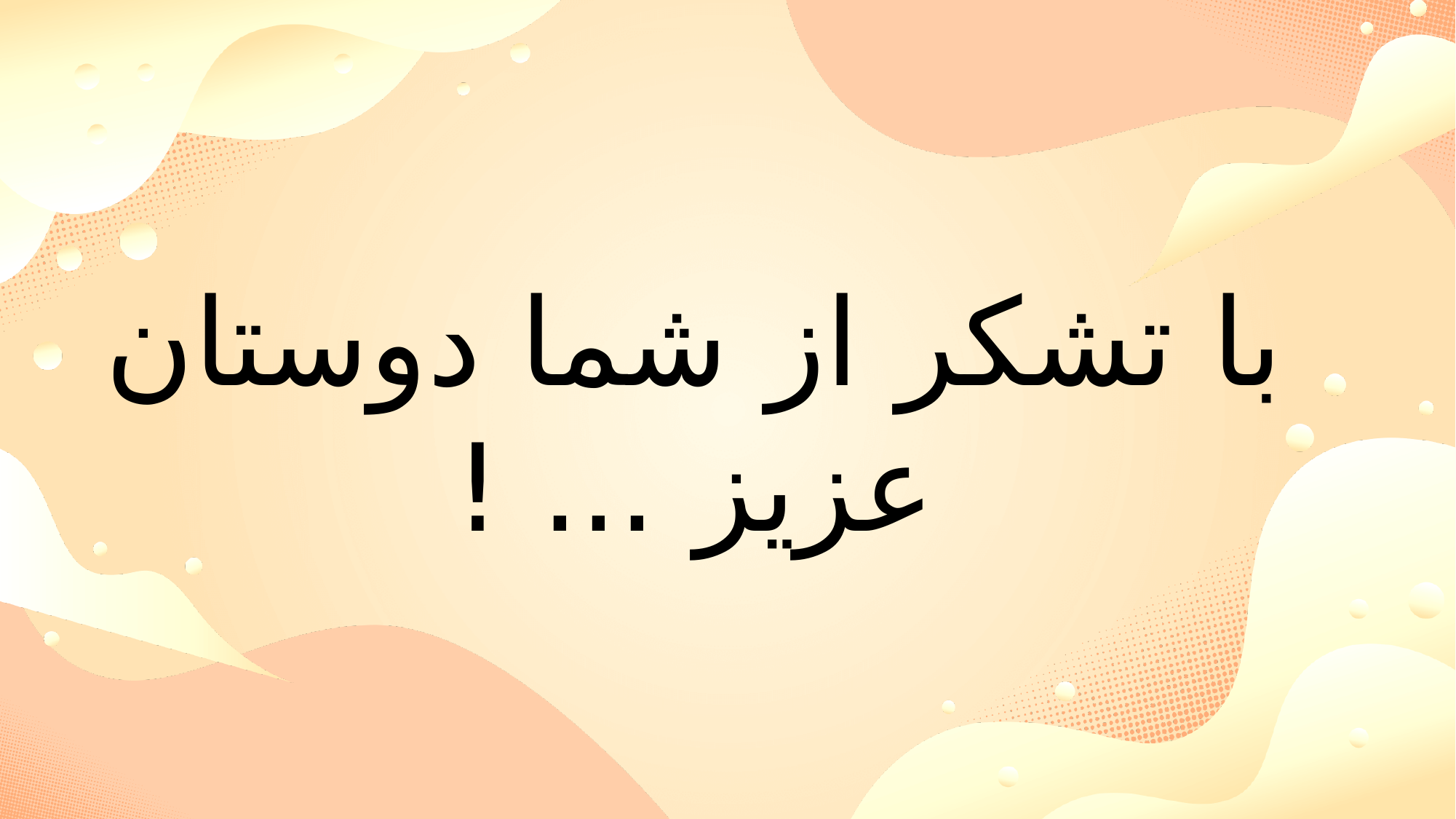

با تشکر از شما دوستان عزیز ... !